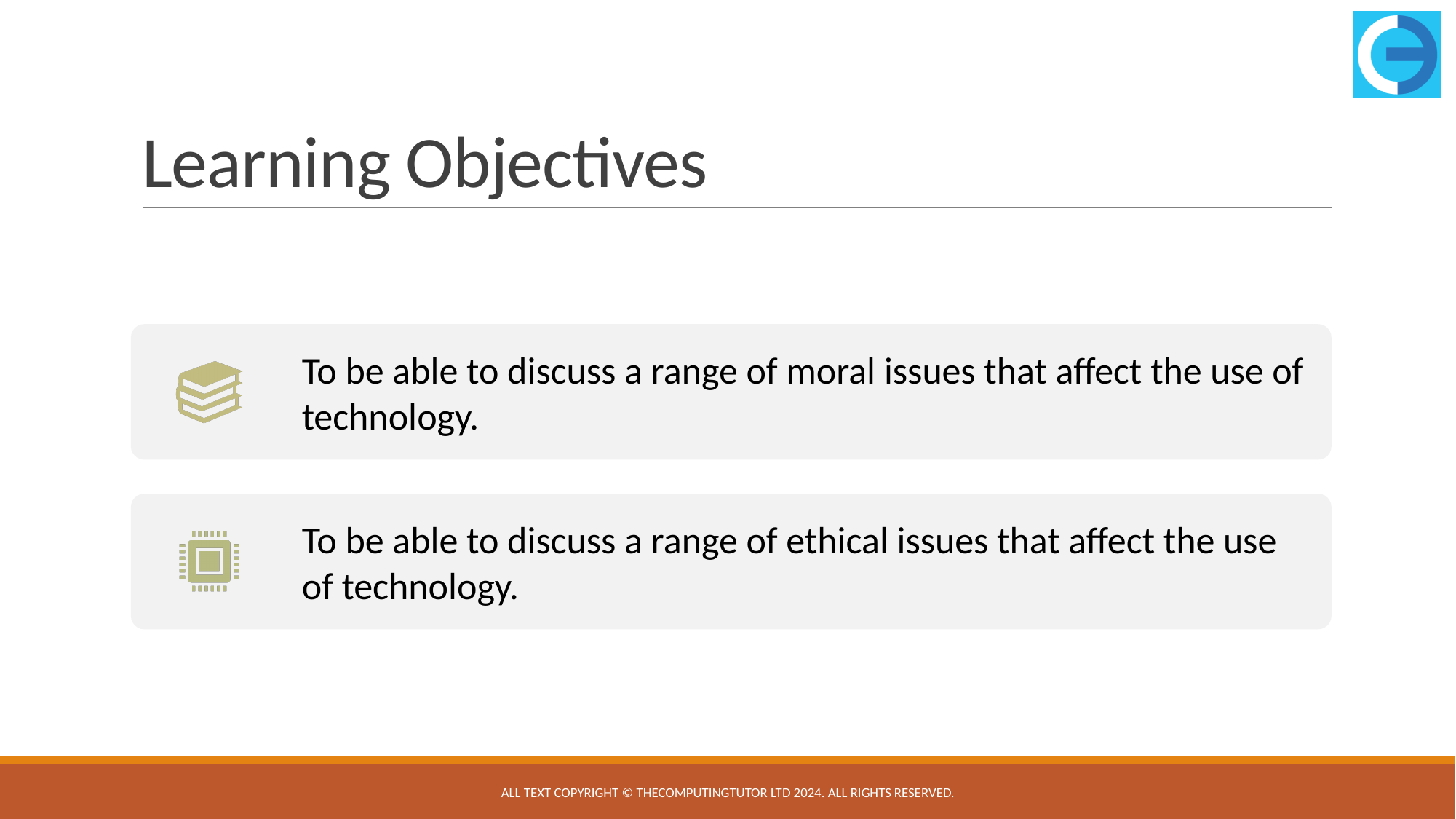

# Learning Objectives
To be able to discuss a range of moral issues that affect the use of technology.
To be able to discuss a range of ethical issues that affect the use of technology.
All text copyright © TheComputingTutor Ltd 2024. All rights Reserved.